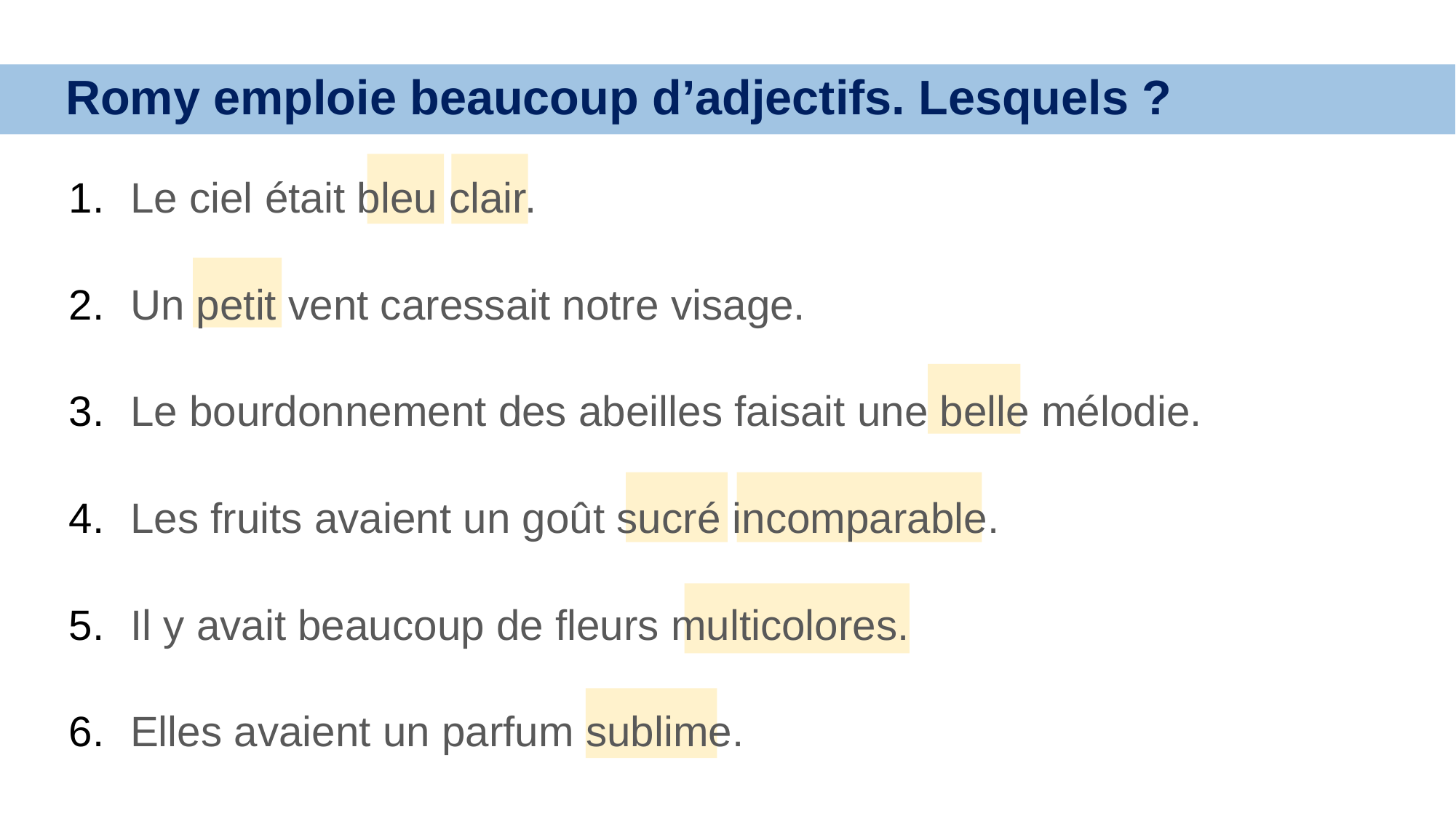

Romy emploie beaucoup d’adjectifs. Lesquels ?
Le ciel était bleu clair.
Un petit vent caressait notre visage.
Le bourdonnement des abeilles faisait une belle mélodie.
Les fruits avaient un goût sucré incomparable.
Il y avait beaucoup de fleurs multicolores.
Elles avaient un parfum sublime.